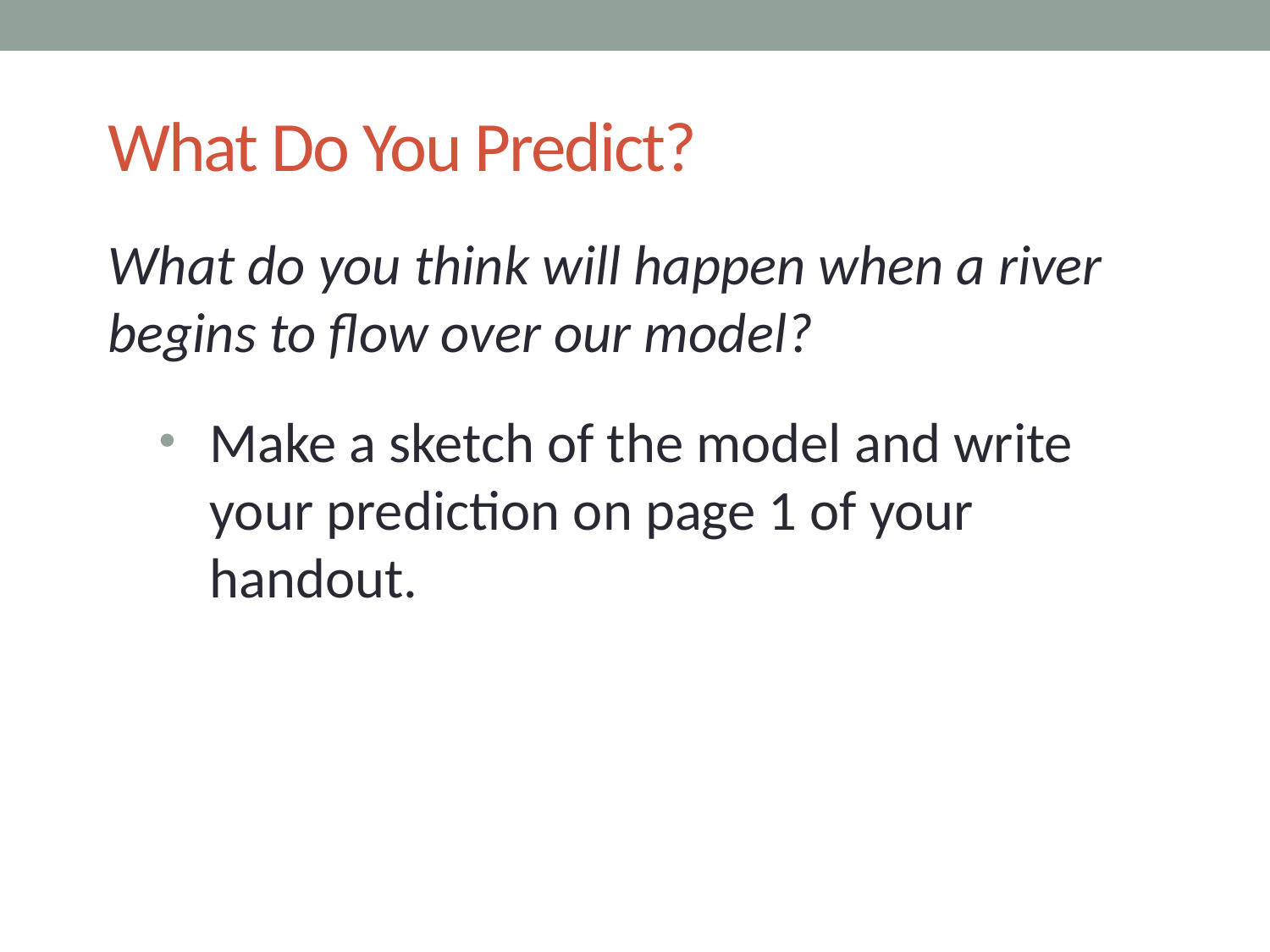

# What Do You Predict?
What do you think will happen when a river begins to flow over our model?
Make a sketch of the model and write
your prediction on page 1 of your handout.